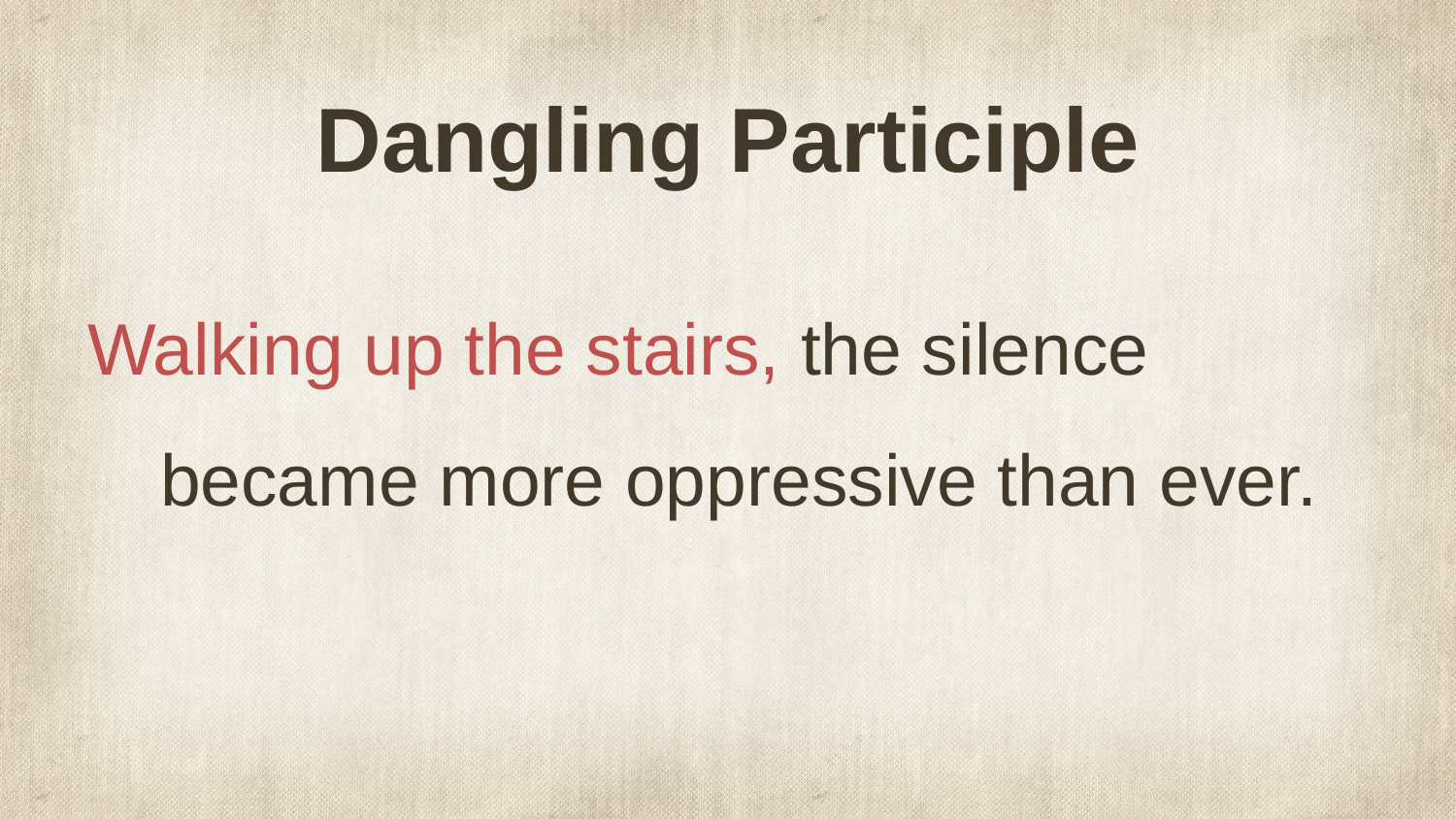

# Dangling Participle
Walking up the stairs, the silence became more oppressive than ever.